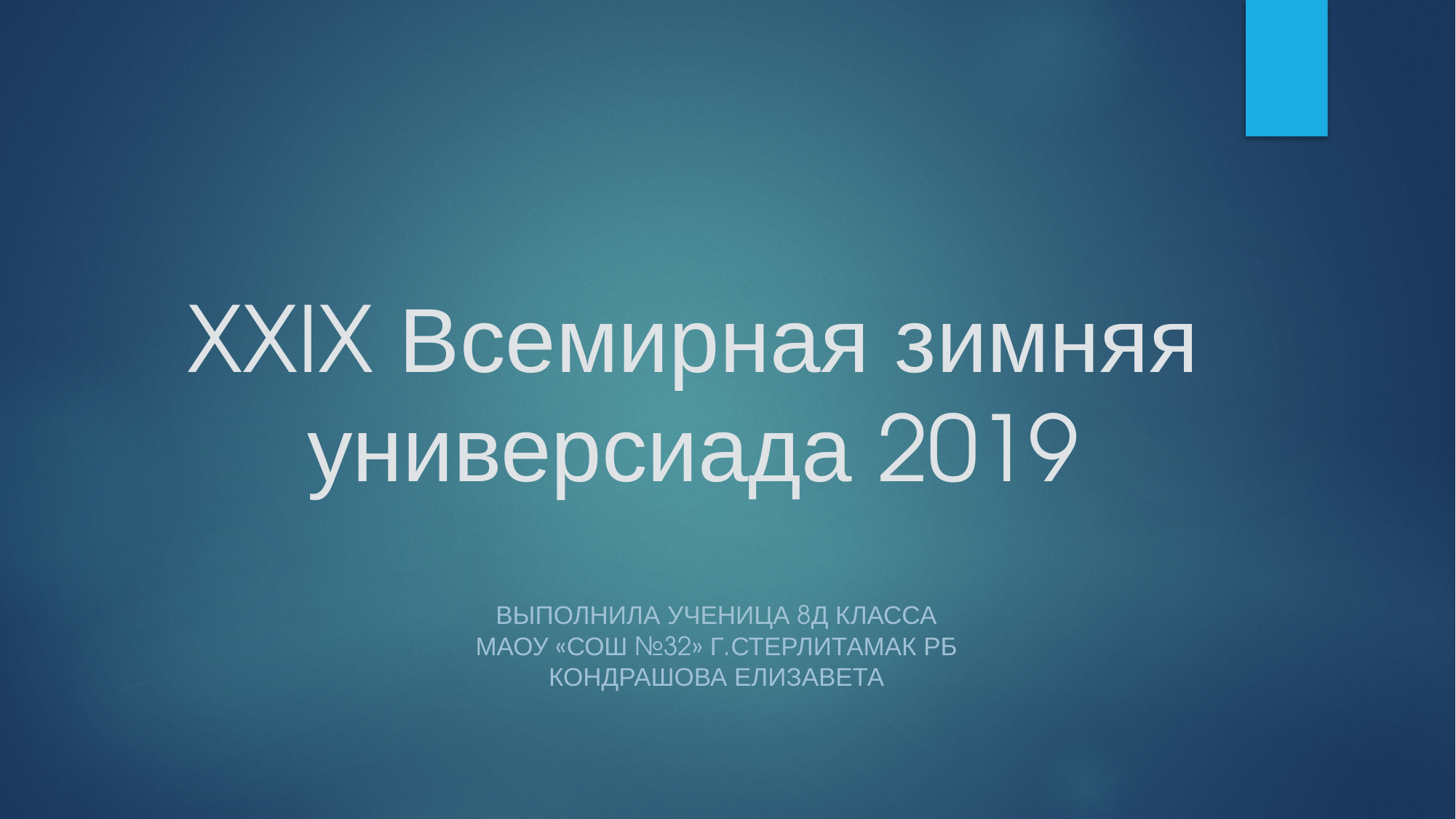

# XXIX Всемирная зимняя универсиада 2019
Выполнила Ученица 8Д класса
мАоу «сош №32» г.Стерлитамак РБ
Кондрашова Елизавета